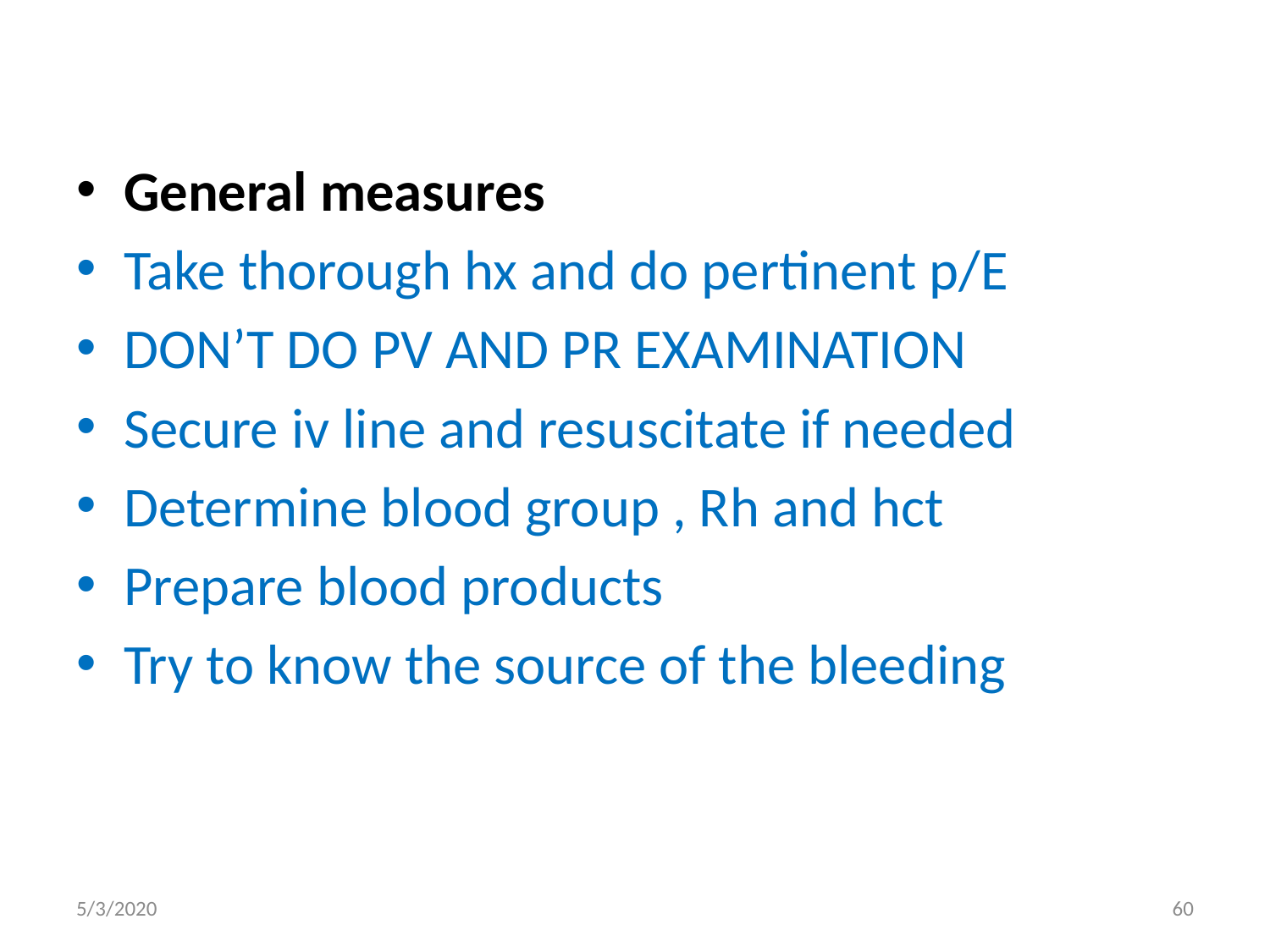

General measures
Take thorough hx and do pertinent p/E
DON’T DO PV AND PR EXAMINATION
Secure iv line and resuscitate if needed
Determine blood group , Rh and hct
Prepare blood products
Try to know the source of the bleeding

5/3/2020
60